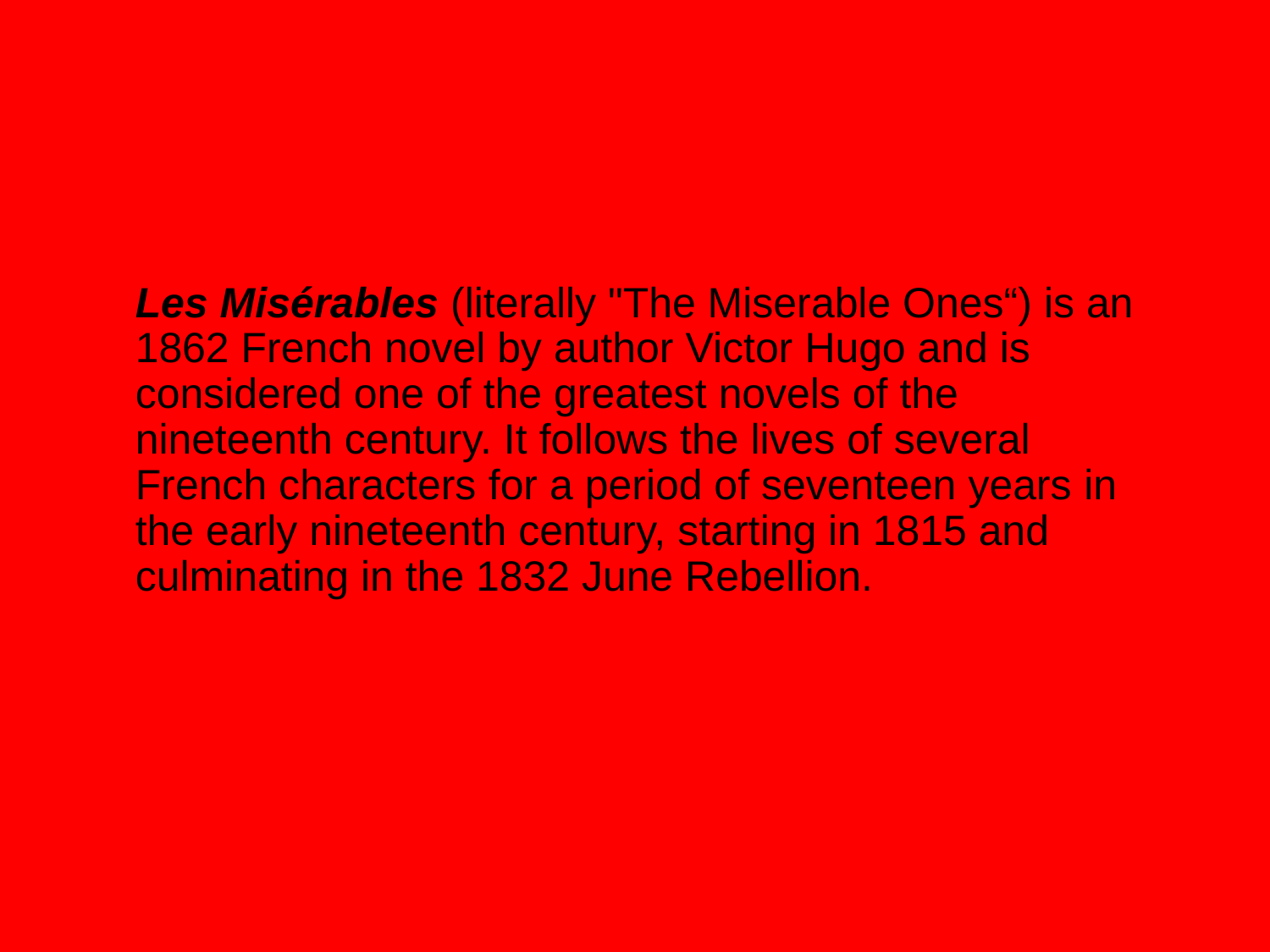

Les Misérables (literally "The Miserable Ones“) is an 1862 French novel by author Victor Hugo and is considered one of the greatest novels of the nineteenth century. It follows the lives of several French characters for a period of seventeen years in the early nineteenth century, starting in 1815 and culminating in the 1832 June Rebellion.